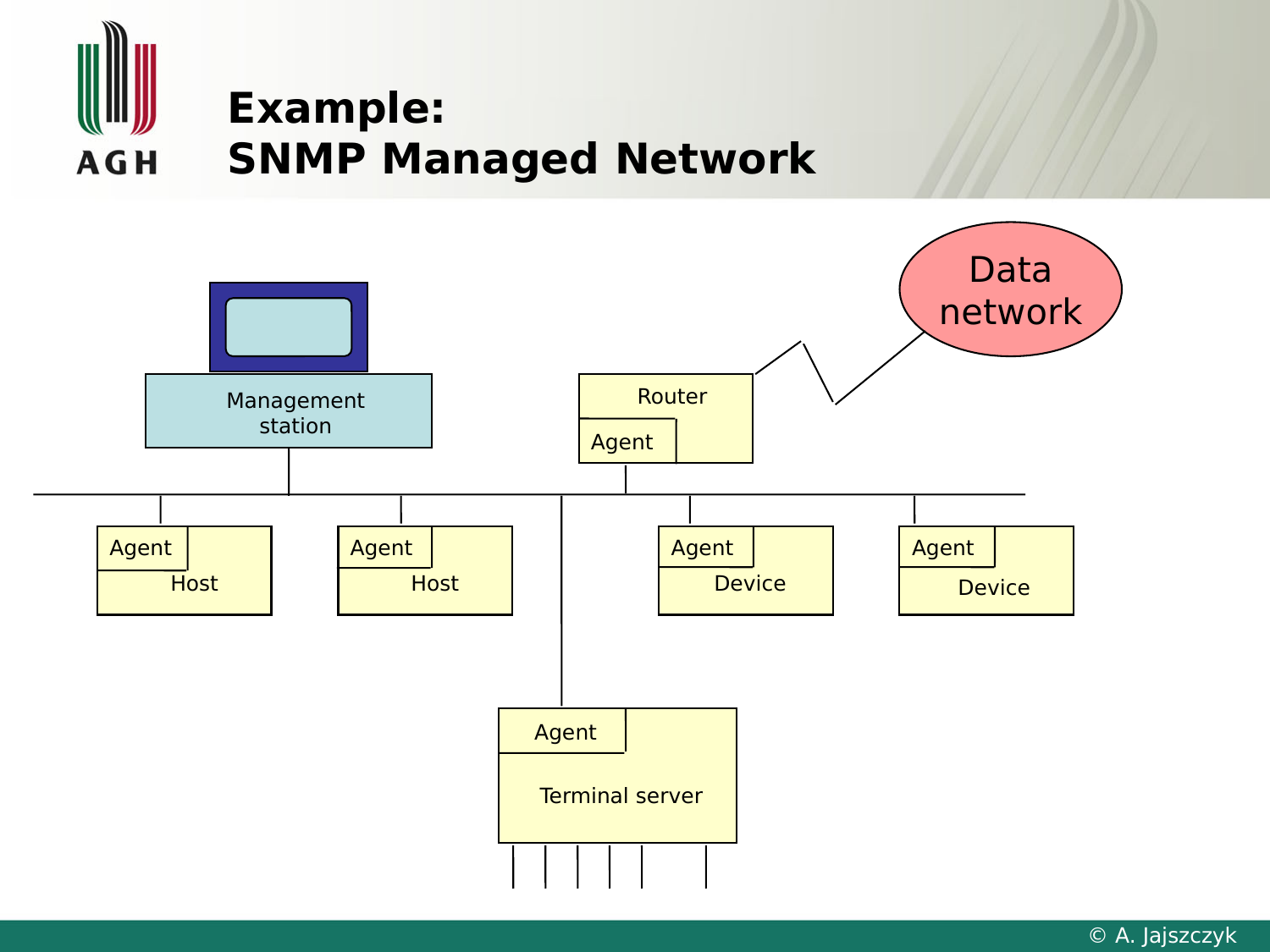

# Example: SNMP Managed Network
Data
network

Router
Management
station

Agent

Agent
Agent
Agent
Agent
Host
Host
   Device

    Device

Agent

 Terminal server